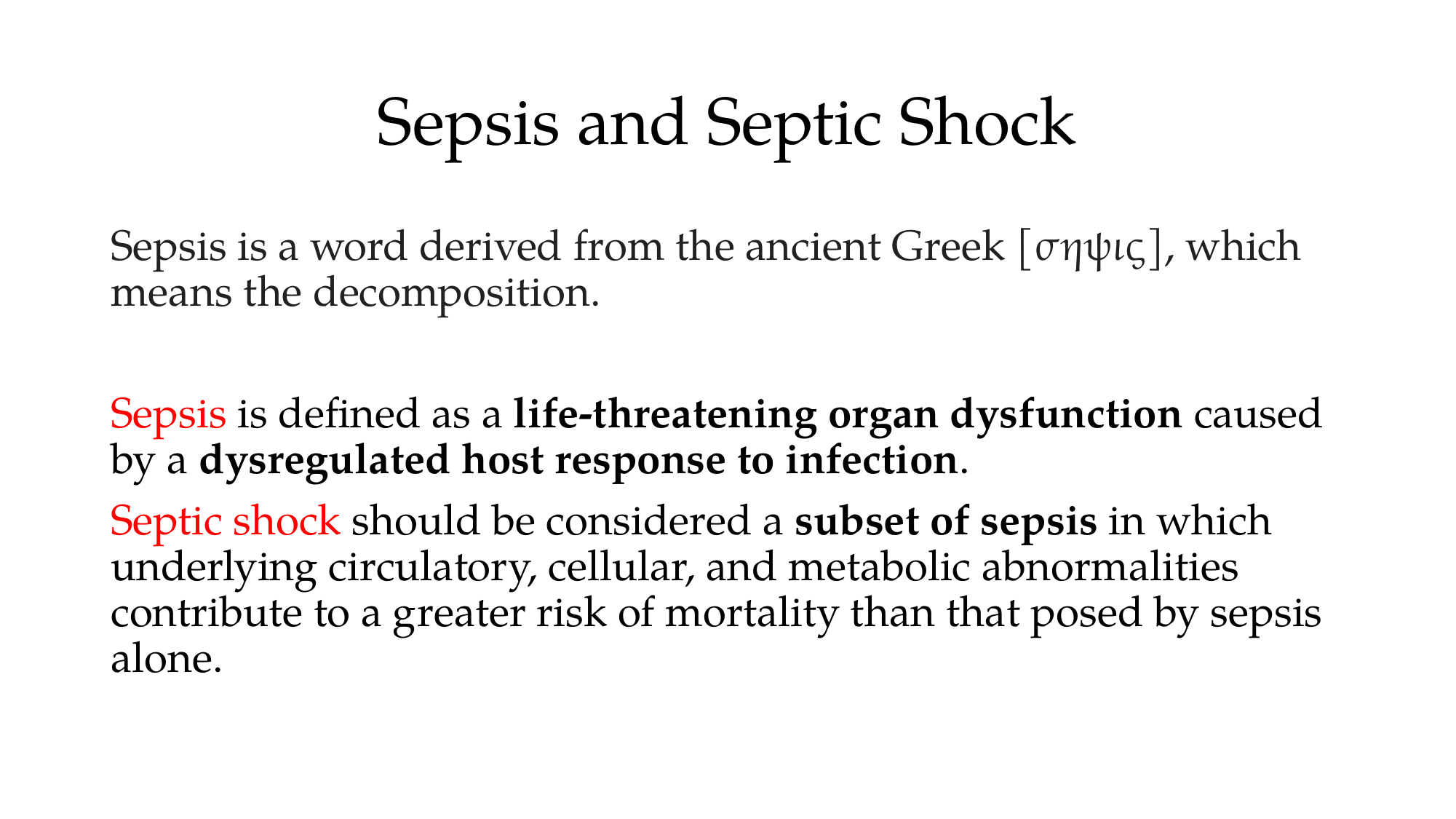

# Sepsis and Septic Shock
Sepsis is a word derived from the ancient Greek [σηψις], which means the decomposition.

Sepsis is defined as a life-threatening organ dysfunction caused by a dysregulated host response to infection.
Septic shock should be considered a subset of sepsis in which underlying circulatory, cellular, and metabolic abnormalities contribute to a greater risk of mortality than that posed by sepsis alone.